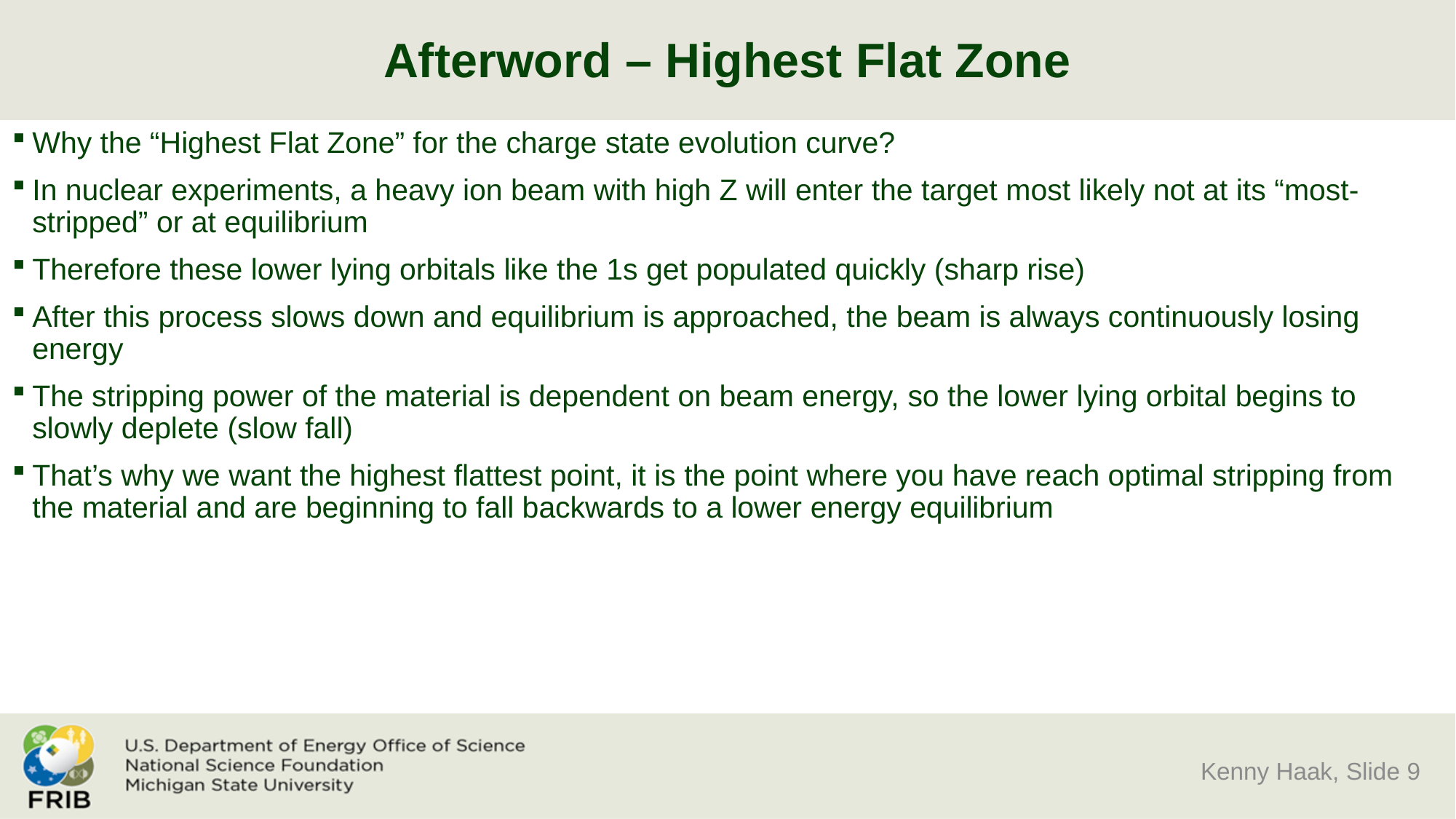

# Afterword – Highest Flat Zone
Why the “Highest Flat Zone” for the charge state evolution curve?
In nuclear experiments, a heavy ion beam with high Z will enter the target most likely not at its “most-stripped” or at equilibrium
Therefore these lower lying orbitals like the 1s get populated quickly (sharp rise)
After this process slows down and equilibrium is approached, the beam is always continuously losing energy
The stripping power of the material is dependent on beam energy, so the lower lying orbital begins to slowly deplete (slow fall)
That’s why we want the highest flattest point, it is the point where you have reach optimal stripping from the material and are beginning to fall backwards to a lower energy equilibrium